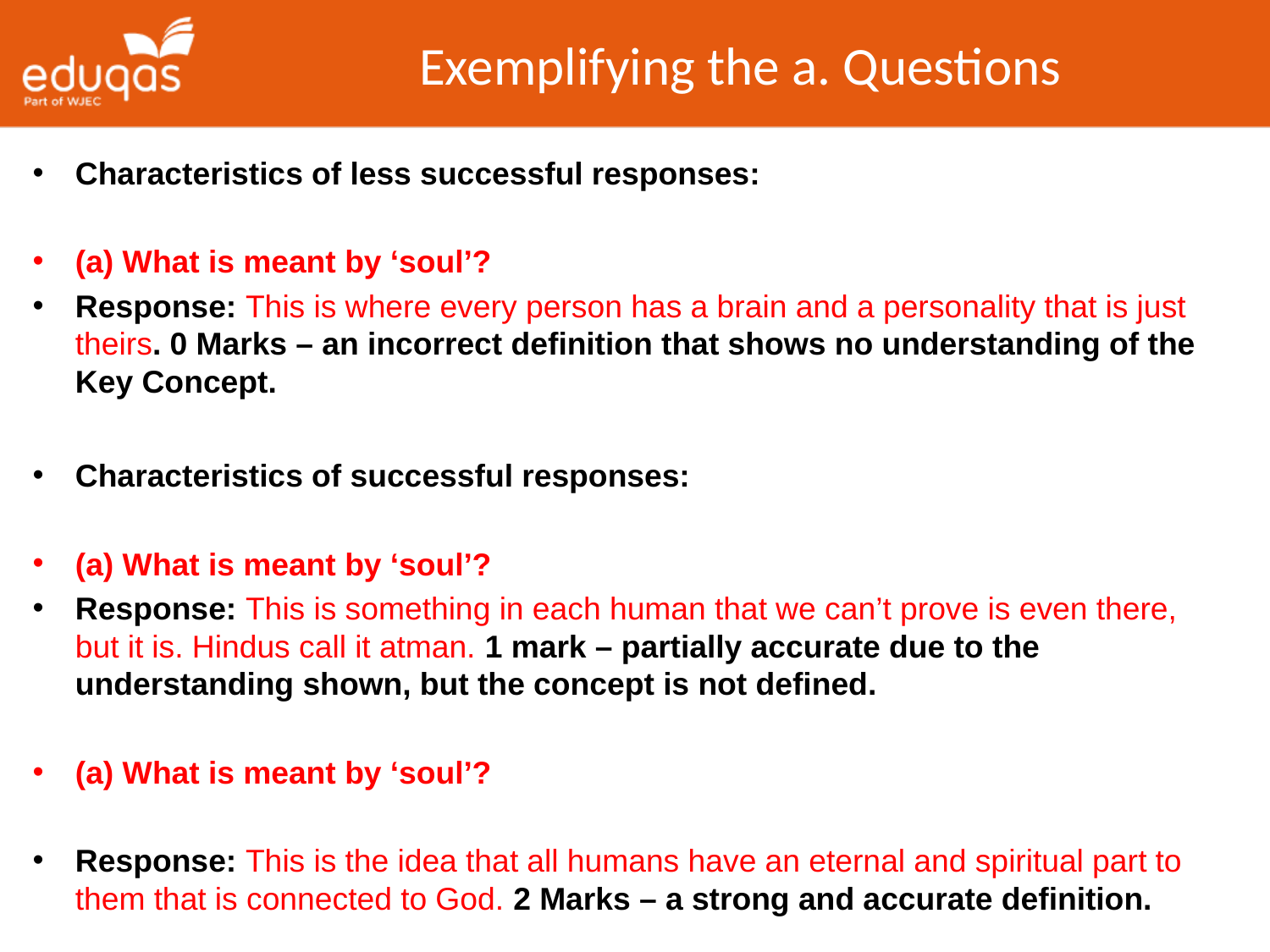

# Exemplifying the a. Questions
Characteristics of less successful responses:

(a) What is meant by ‘soul’?
Response: This is where every person has a brain and a personality that is just theirs. 0 Marks – an incorrect definition that shows no understanding of the Key Concept.

Characteristics of successful responses:

(a) What is meant by ‘soul’?
Response: This is something in each human that we can’t prove is even there, but it is. Hindus call it atman. 1 mark – partially accurate due to the understanding shown, but the concept is not defined.

(a) What is meant by ‘soul’?

Response: This is the idea that all humans have an eternal and spiritual part to them that is connected to God. 2 Marks – a strong and accurate definition.